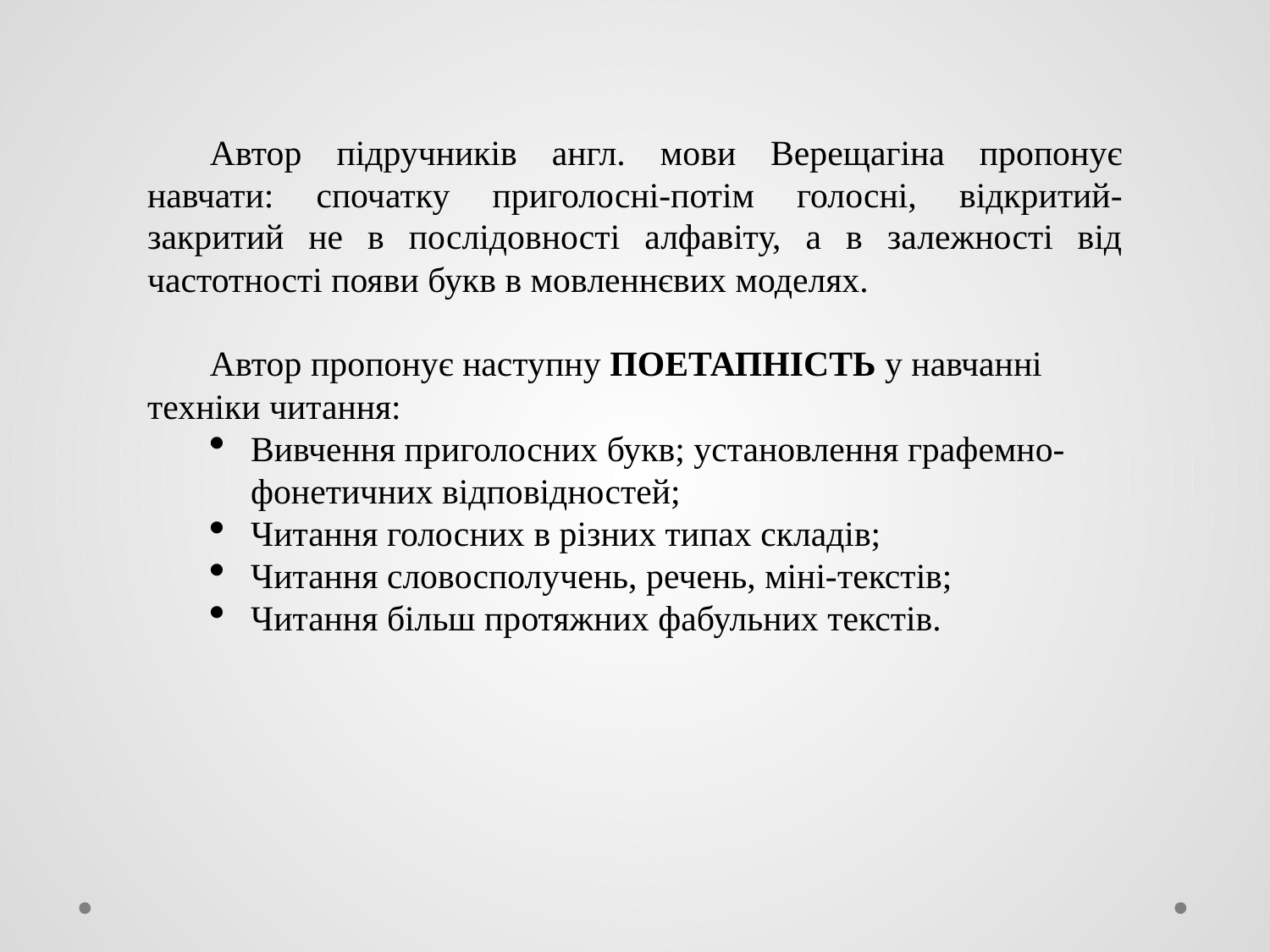

Автор підручників англ. мови Верещагіна пропонує навчати: спочатку приголосні-потім голосні, відкритий-закритий не в послідовності алфавіту, а в залежності від частотності появи букв в мовленнєвих моделях.

Автор пропонує наступну ПОЕТАПНІСТЬ у навчанні техніки читання:
Вивчення приголосних букв; установлення графемно-фонетичних відповідностей;
Читання голосних в різних типах складів;
Читання словосполучень, речень, міні-текстів;
Читання більш протяжних фабульних текстів.